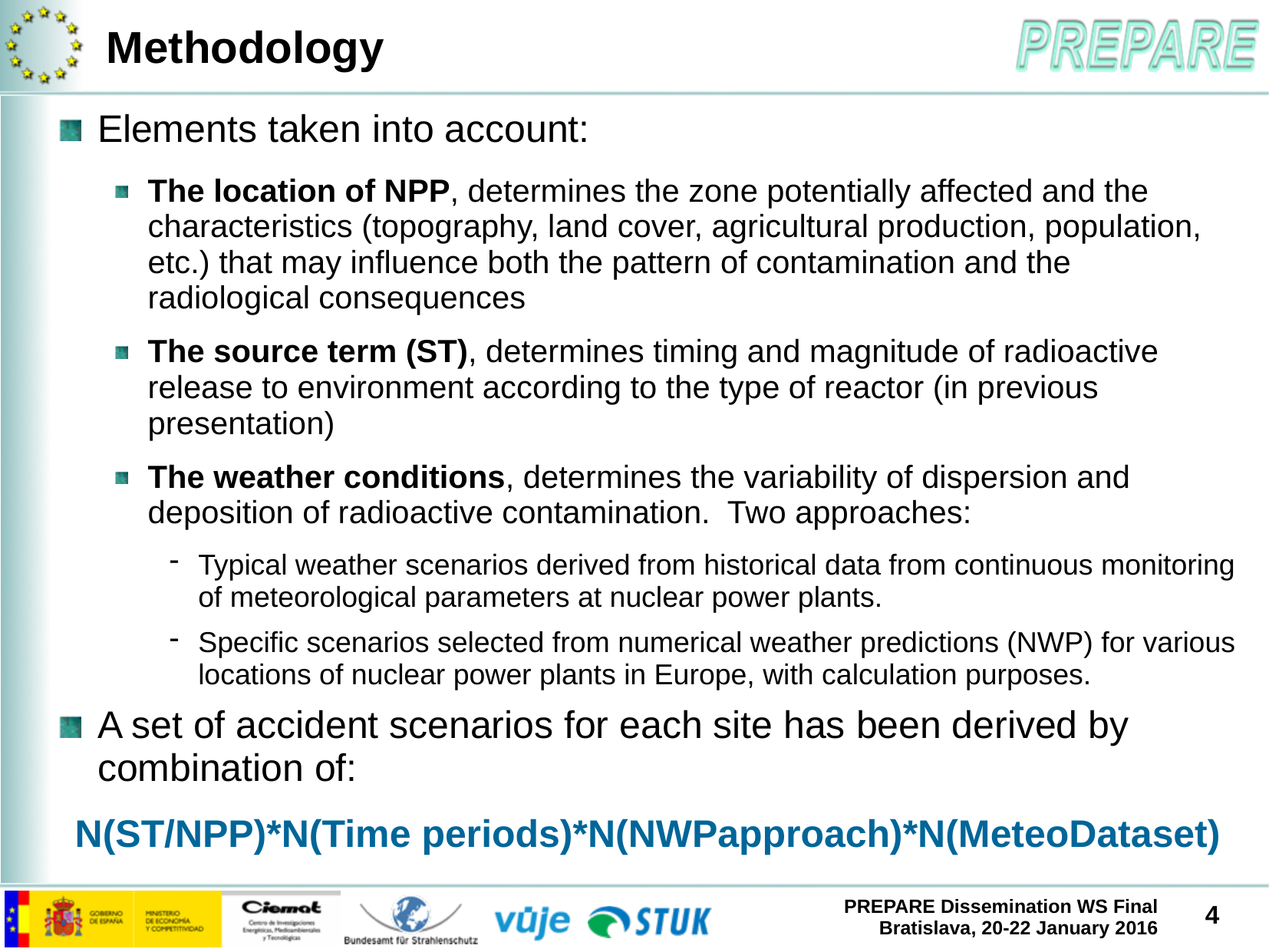

# Methodology
Elements taken into account:
The location of NPP, determines the zone potentially affected and the characteristics (topography, land cover, agricultural production, population, etc.) that may influence both the pattern of contamination and the radiological consequences
The source term (ST), determines timing and magnitude of radioactive release to environment according to the type of reactor (in previous presentation)
The weather conditions, determines the variability of dispersion and deposition of radioactive contamination.  Two approaches:
Typical weather scenarios derived from historical data from continuous monitoring of meteorological parameters at nuclear power plants.
Specific scenarios selected from numerical weather predictions (NWP) for various locations of nuclear power plants in Europe, with calculation purposes.
A set of accident scenarios for each site has been derived by combination of:
N(ST/NPP)*N(Time periods)*N(NWPapproach)*N(MeteoDataset)